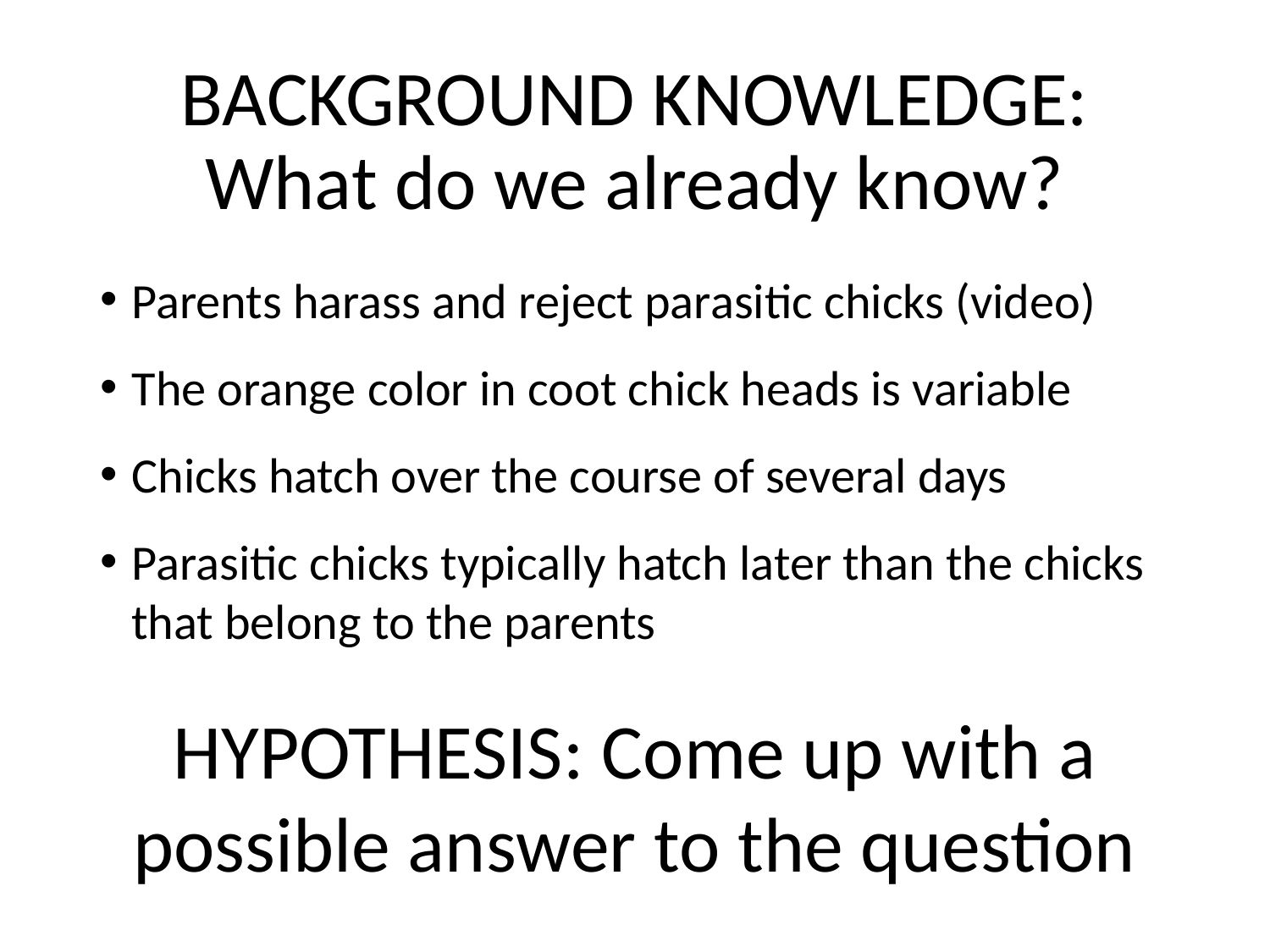

# BACKGROUND KNOWLEDGE: What do we already know?
Parents harass and reject parasitic chicks (video)
The orange color in coot chick heads is variable
Chicks hatch over the course of several days
Parasitic chicks typically hatch later than the chicks that belong to the parents
HYPOTHESIS: Come up with a possible answer to the question